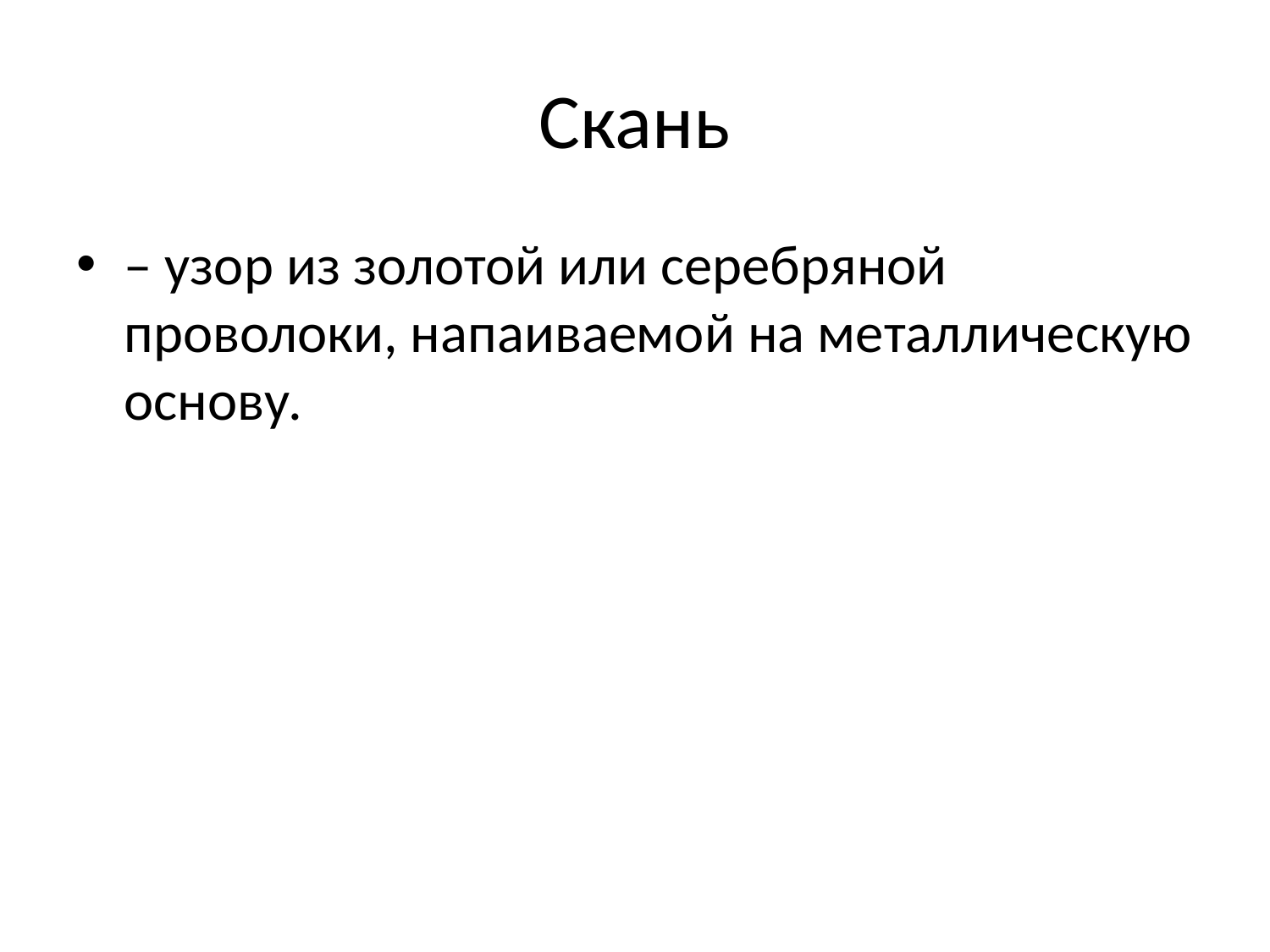

# Скань
– узор из золотой или серебряной проволоки, напаиваемой на металлическую основу.